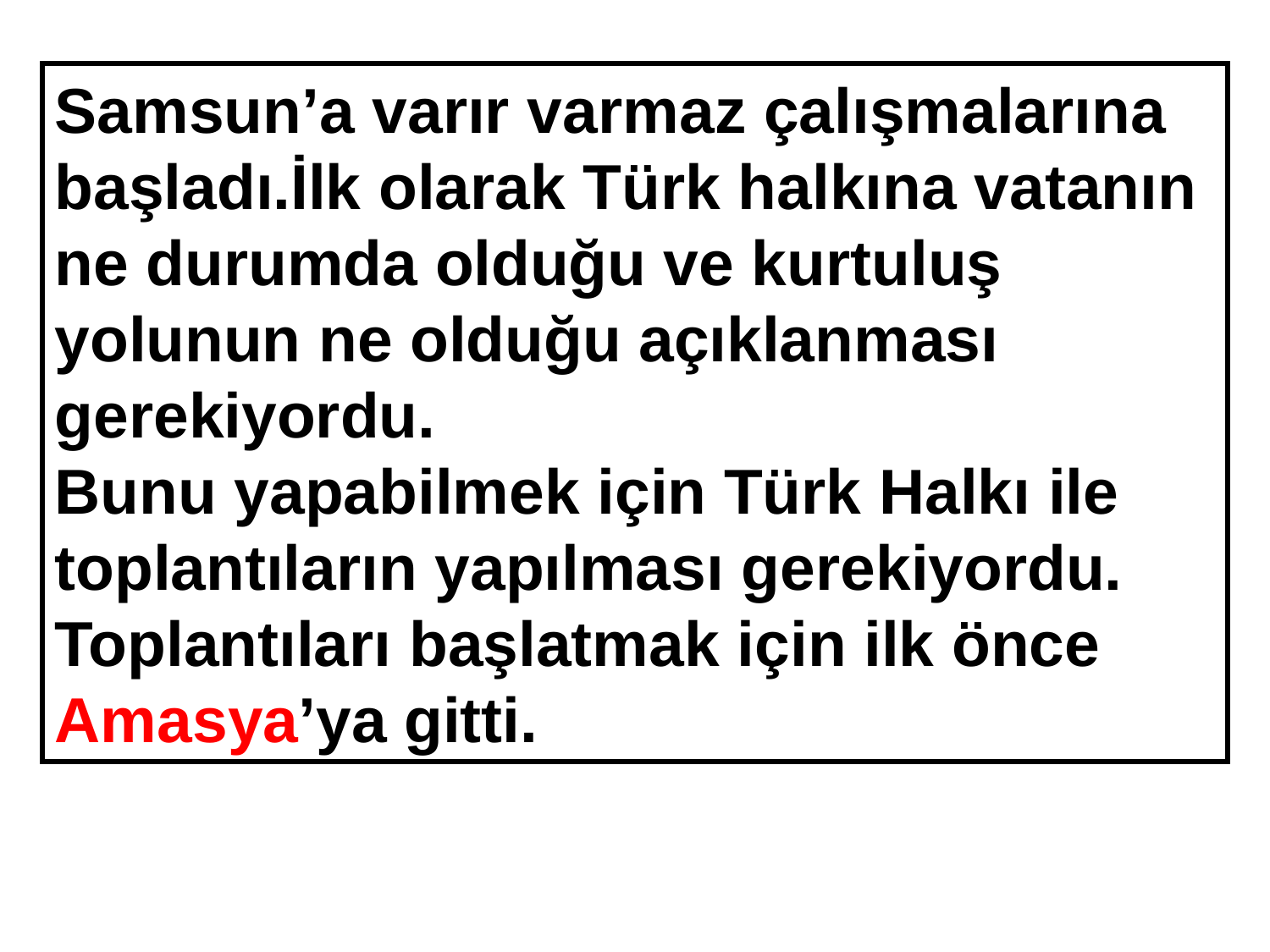

Samsun’a varır varmaz çalışmalarına başladı.İlk olarak Türk halkına vatanın ne durumda olduğu ve kurtuluş yolunun ne olduğu açıklanması gerekiyordu.
Bunu yapabilmek için Türk Halkı ile toplantıların yapılması gerekiyordu. Toplantıları başlatmak için ilk önce
Amasya’ya gitti.